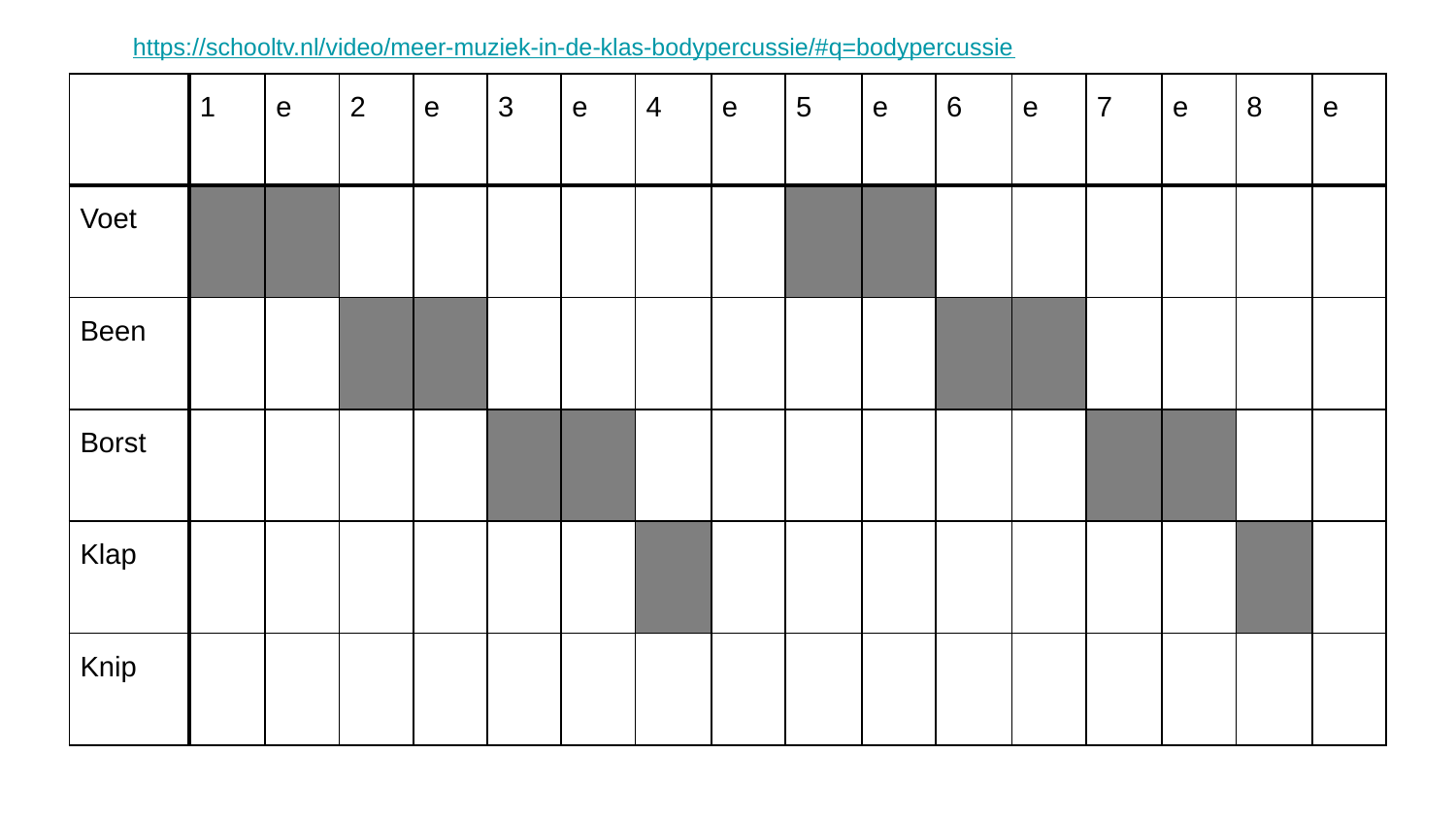

https://schooltv.nl/video/meer-muziek-in-de-klas-bodypercussie/#q=bodypercussie
|  | 1 | e | 2 | e | 3 | e | 4 | e | 5 | e | 6 | e | 7 | e | 8 | e |
| --- | --- | --- | --- | --- | --- | --- | --- | --- | --- | --- | --- | --- | --- | --- | --- | --- |
| Voet |  |  |  |  |  |  |  |  |  |  |  |  |  |  |  |  |
| Been |  |  |  |  |  |  |  |  |  |  |  |  |  |  |  |  |
| Borst |  |  |  |  |  |  |  |  |  |  |  |  |  |  |  |  |
| Klap |  |  |  |  |  |  |  |  |  |  |  |  |  |  |  |  |
| Knip |  |  |  |  |  |  |  |  |  |  |  |  |  |  |  |  |